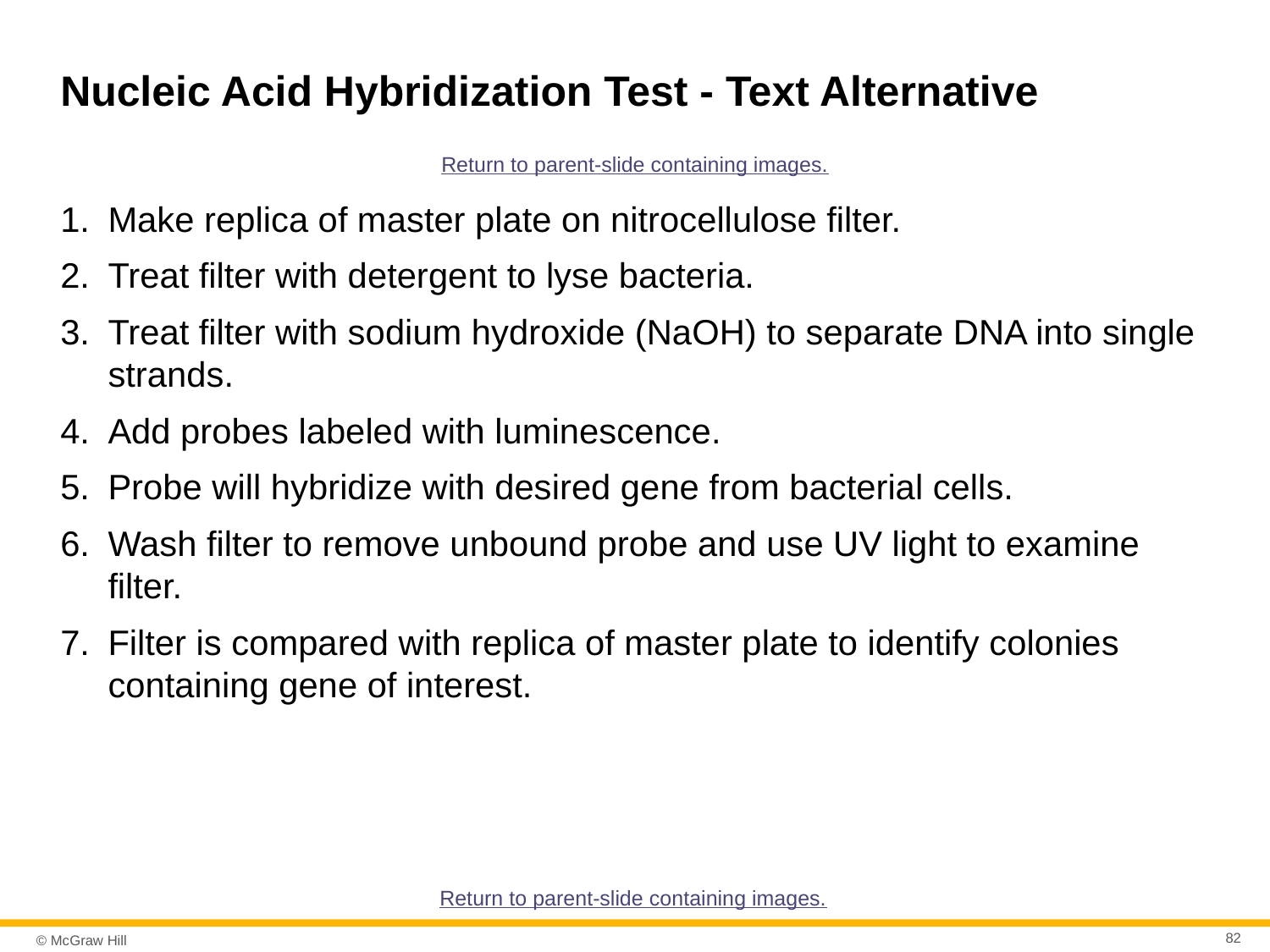

# Nucleic Acid Hybridization Test - Text Alternative
Return to parent-slide containing images.
Make replica of master plate on nitrocellulose filter.
Treat filter with detergent to lyse bacteria.
Treat filter with sodium hydroxide (NaOH) to separate DNA into single strands.
Add probes labeled with luminescence.
Probe will hybridize with desired gene from bacterial cells.
Wash filter to remove unbound probe and use UV light to examine filter.
Filter is compared with replica of master plate to identify colonies containing gene of interest.
Return to parent-slide containing images.